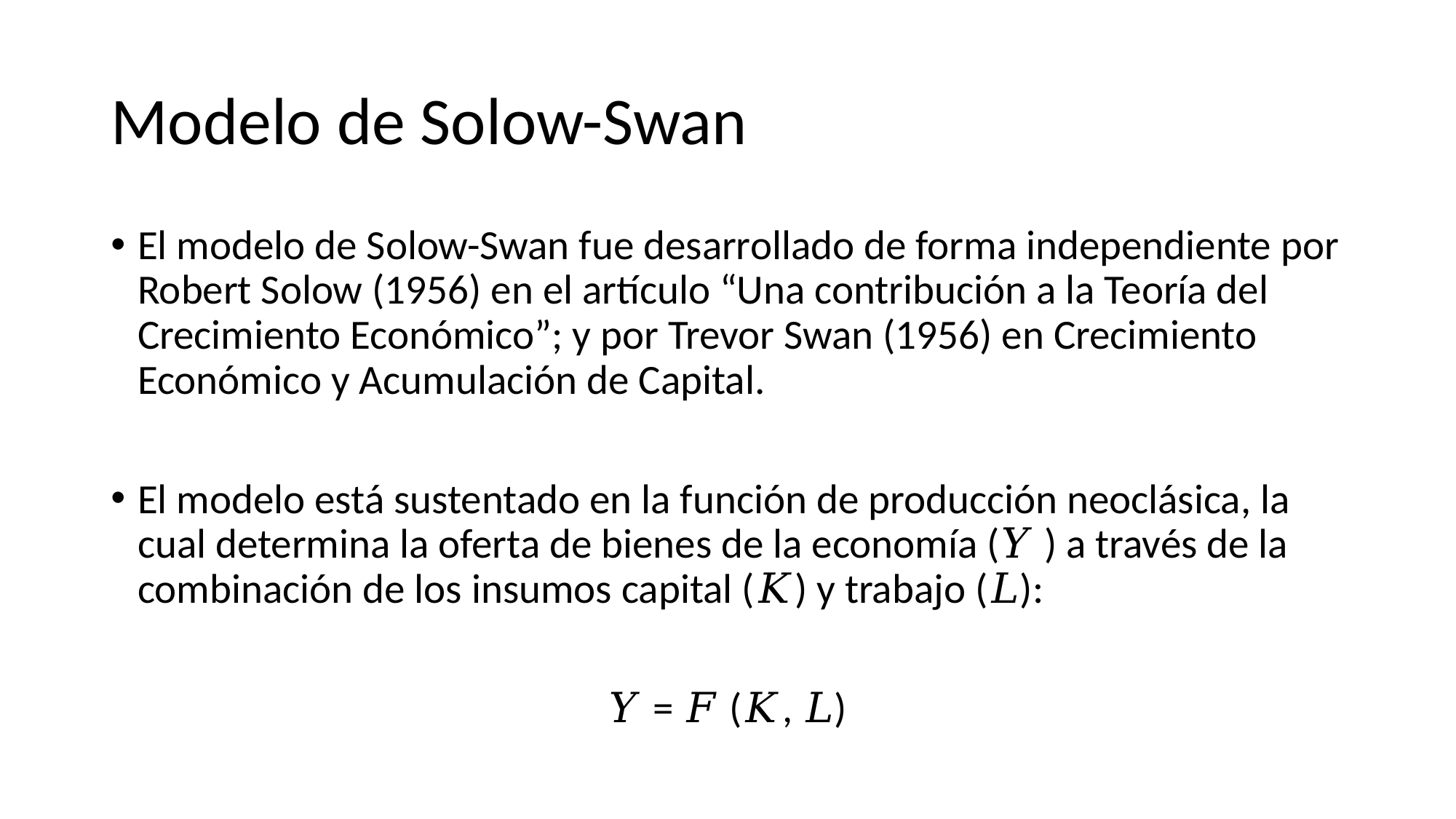

# Modelo de Solow-Swan
El modelo de Solow-Swan fue desarrollado de forma independiente por Robert Solow (1956) en el artículo “Una contribución a la Teoría del Crecimiento Económico”; y por Trevor Swan (1956) en Crecimiento Económico y Acumulación de Capital.

El modelo está sustentado en la función de producción neoclásica, la cual determina la oferta de bienes de la economía (𝑌 ) a través de la combinación de los insumos capital (𝐾) y trabajo (𝐿):

𝑌 = 𝐹 (𝐾, 𝐿)